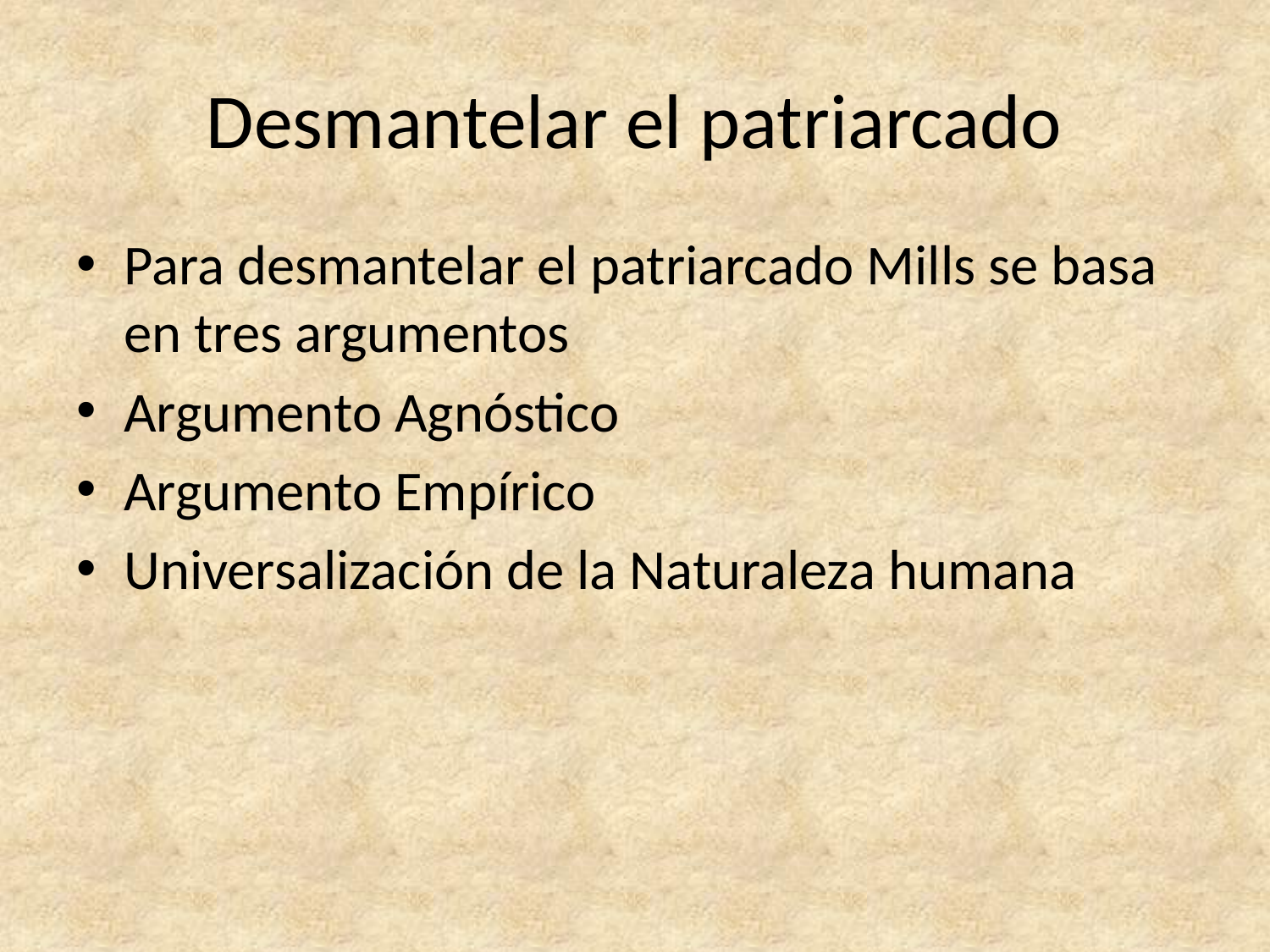

# Desmantelar el patriarcado
Para desmantelar el patriarcado Mills se basa en tres argumentos
Argumento Agnóstico
Argumento Empírico
Universalización de la Naturaleza humana